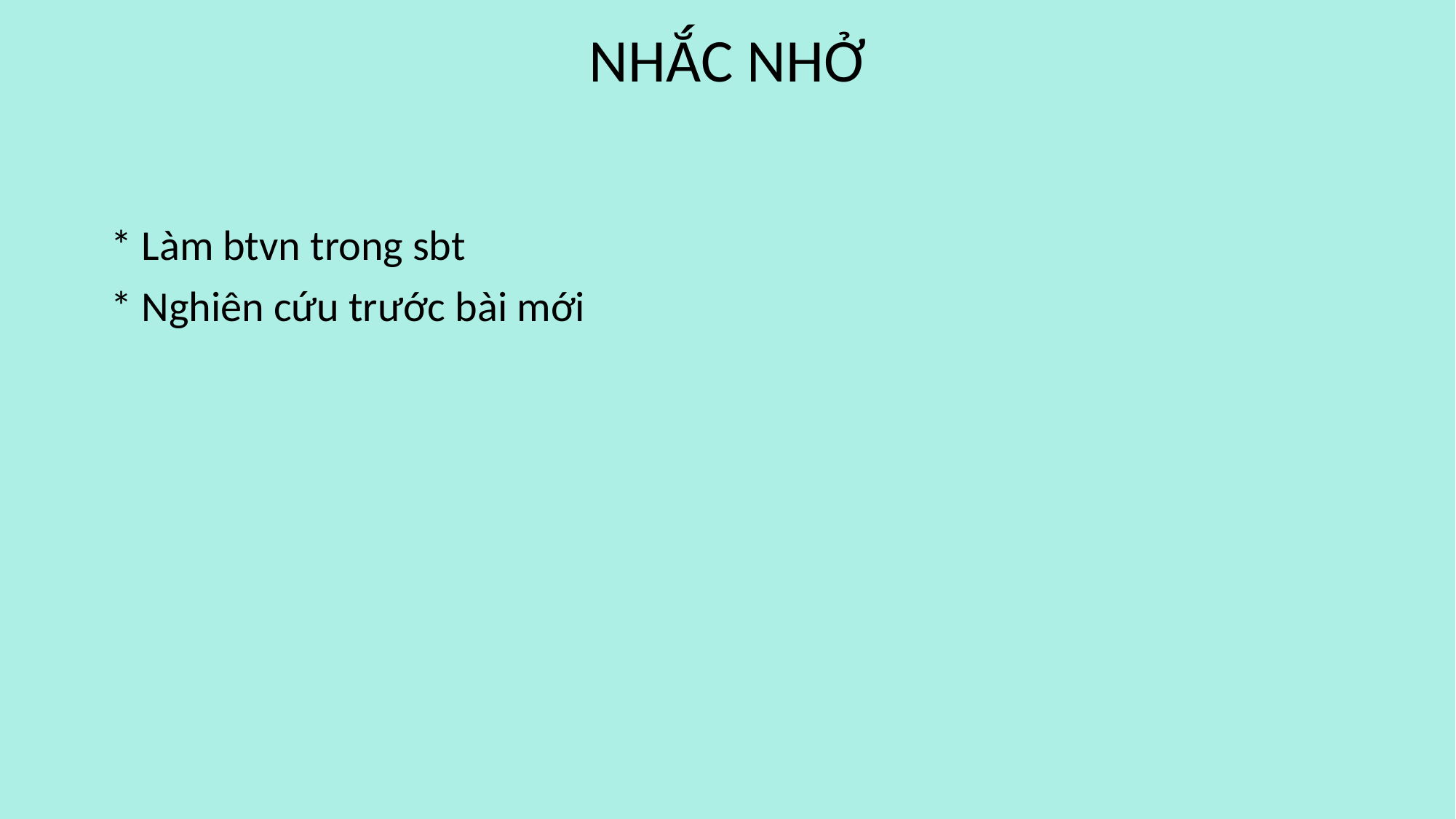

# NHẮC NHỞ
* Làm btvn trong sbt
* Nghiên cứu trước bài mới